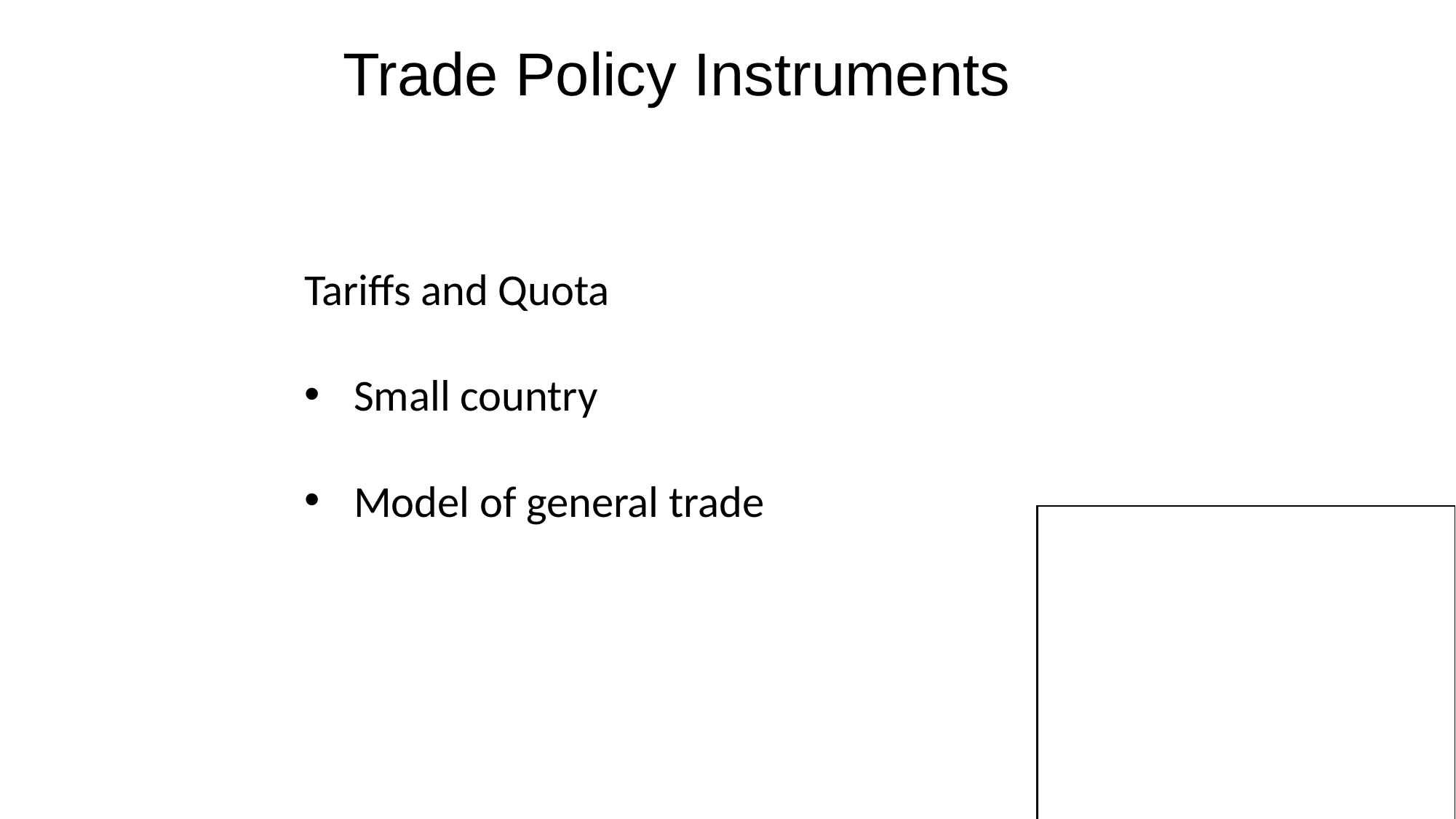

Trade Policy Instruments

Tariffs and Quota

Small country

Model of general trade